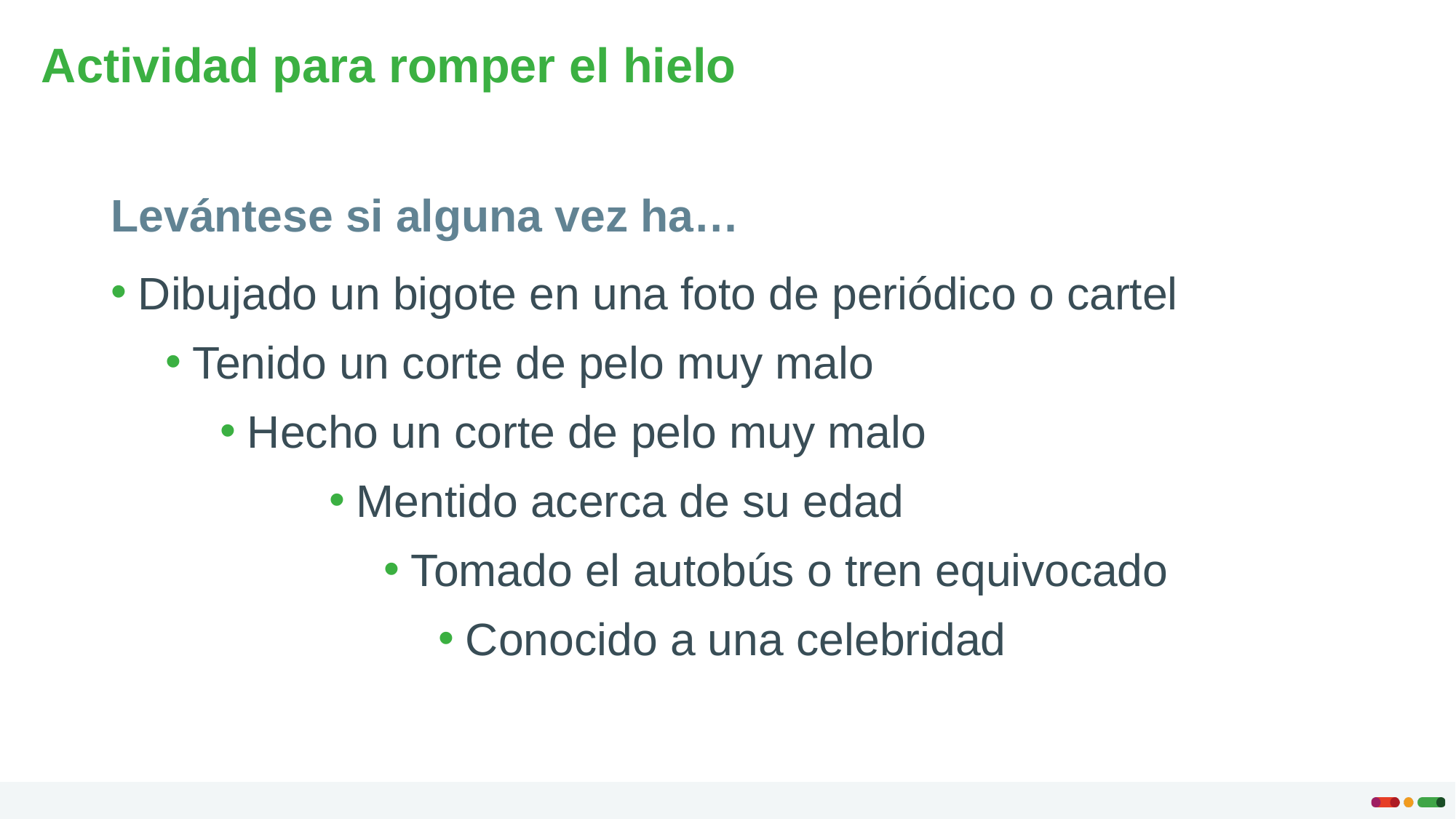

# Actividad para romper el hielo
Levántese si alguna vez ha…
Dibujado un bigote en una foto de periódico o cartel
Tenido un corte de pelo muy malo
Hecho un corte de pelo muy malo
Mentido acerca de su edad
Tomado el autobús o tren equivocado
Conocido a una celebridad